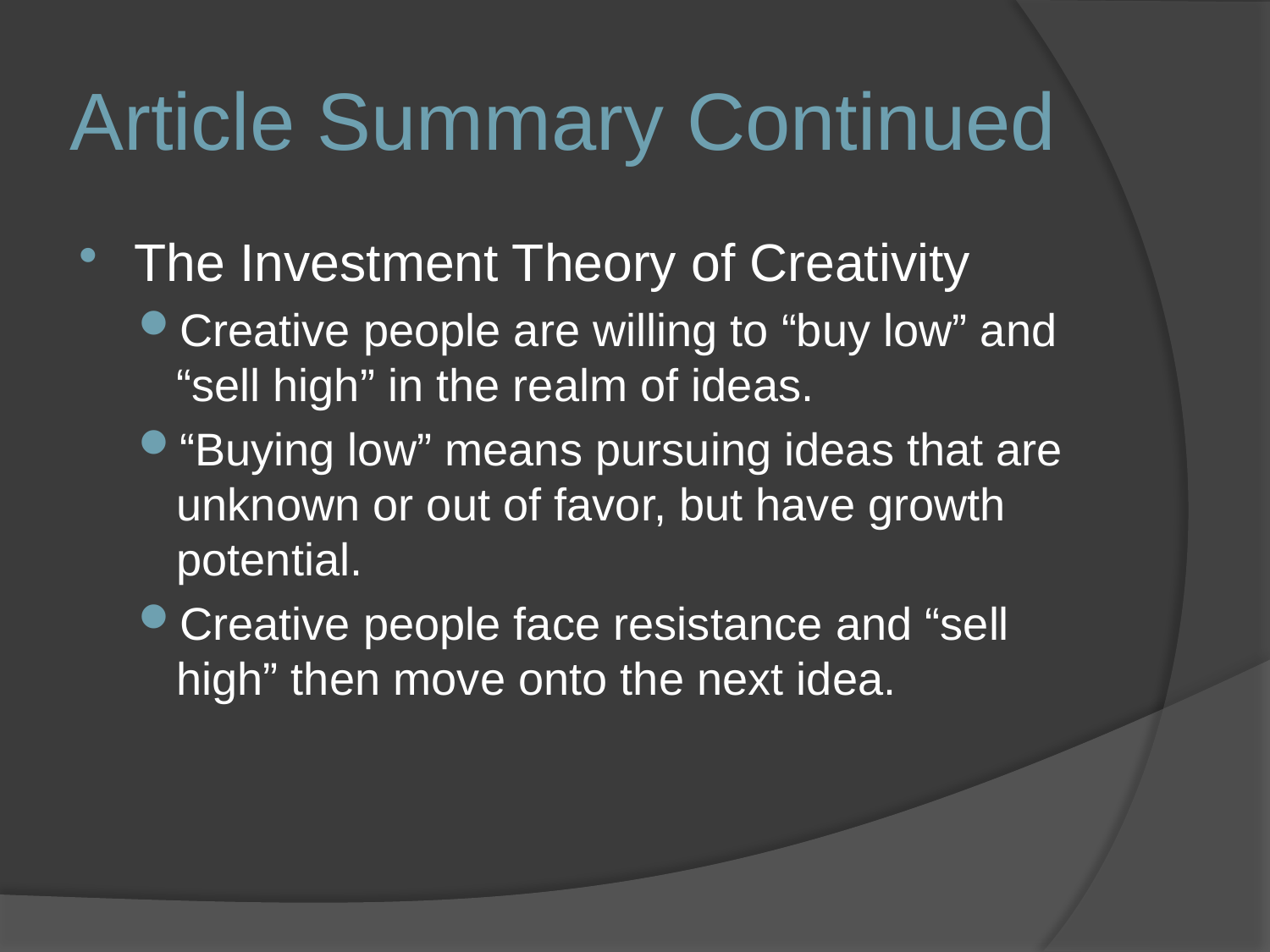

# Article Summary Continued
The Investment Theory of Creativity
Creative people are willing to “buy low” and “sell high” in the realm of ideas.
“Buying low” means pursuing ideas that are unknown or out of favor, but have growth potential.
Creative people face resistance and “sell high” then move onto the next idea.